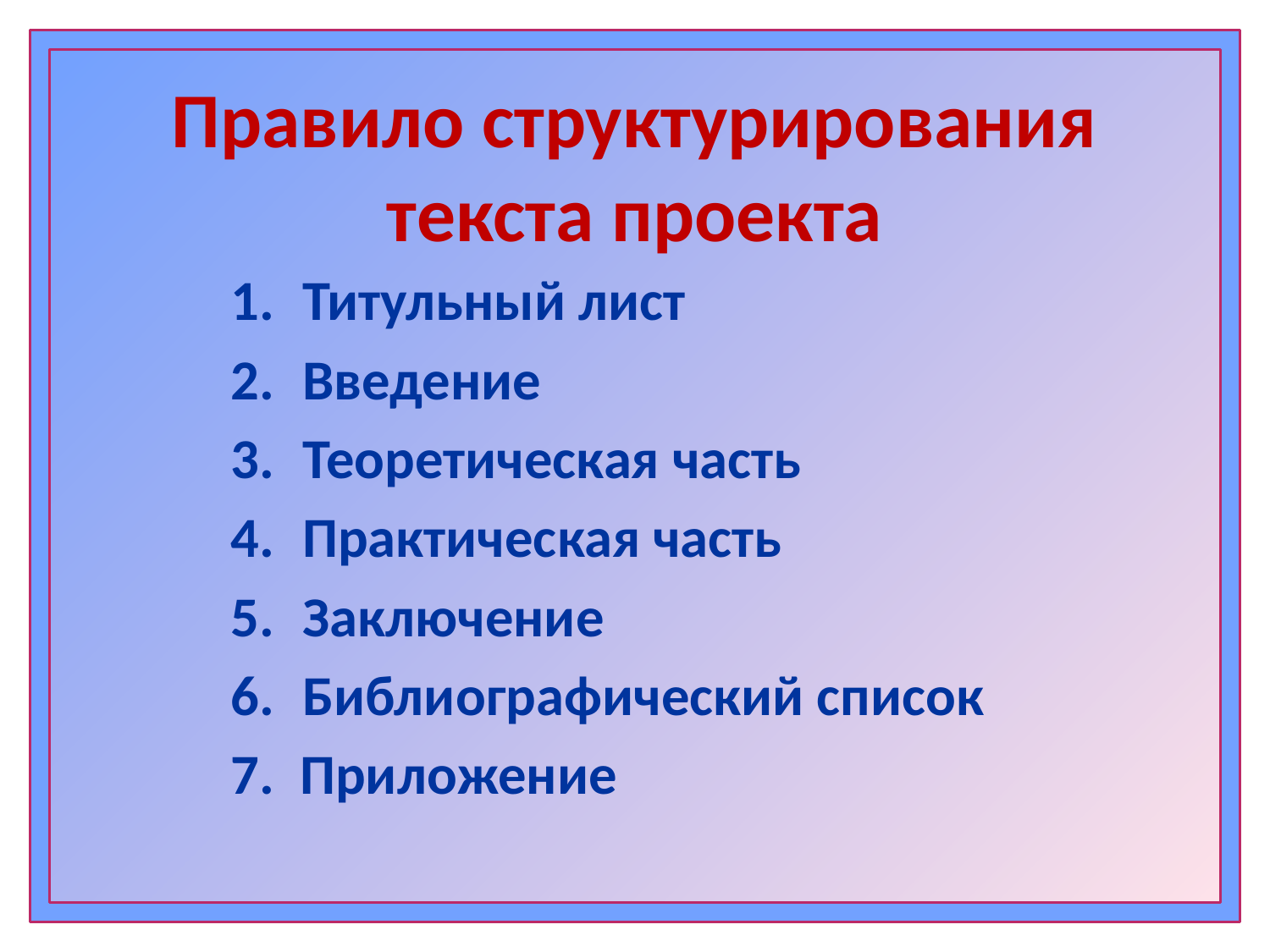

# Правило структурирования текста проекта
Титульный лист
Введение
Теоретическая часть
Практическая часть
Заключение
Библиографический список
7.  Приложение